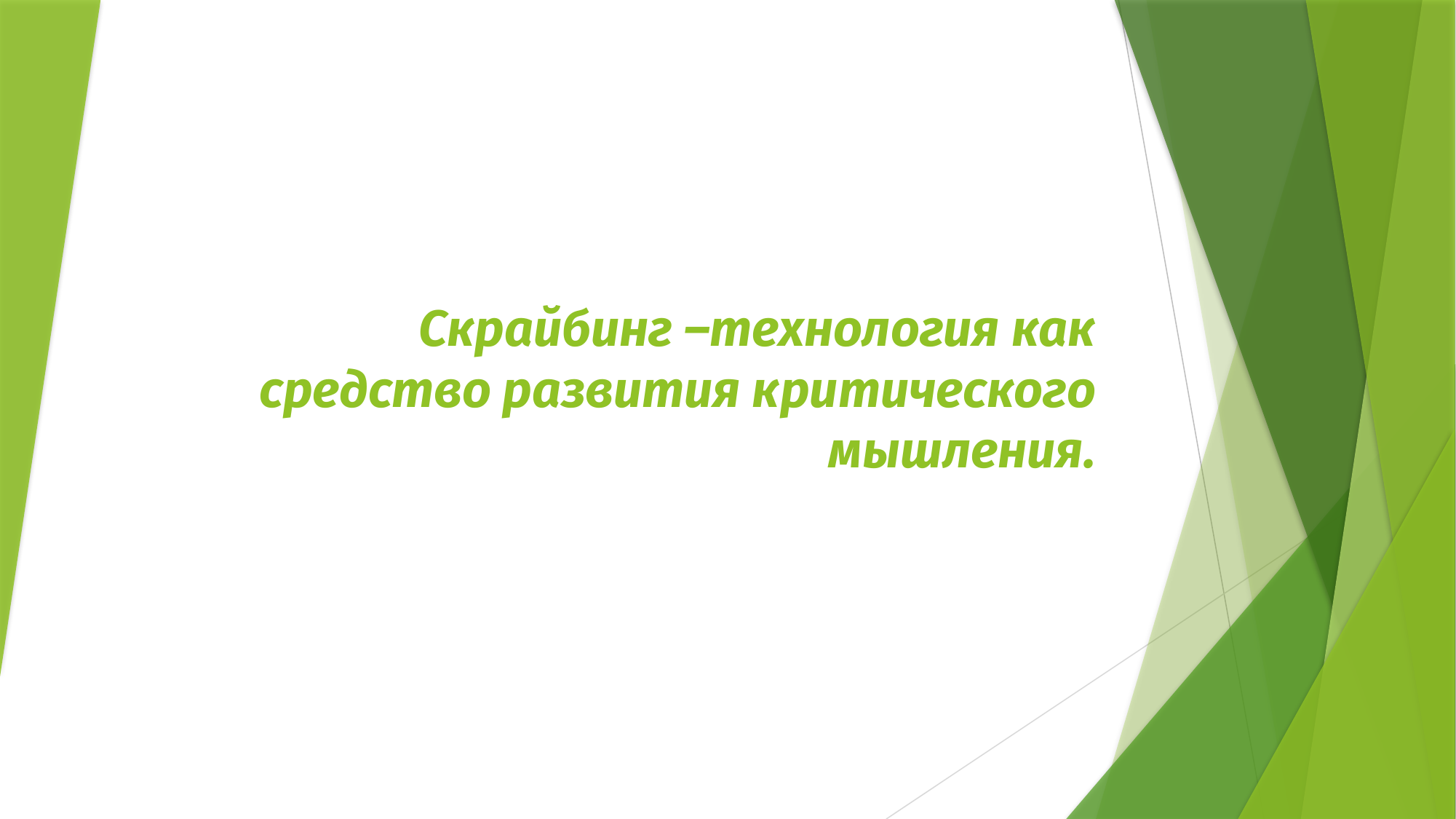

# Скрайбинг –технология как средство развития критического мышления.